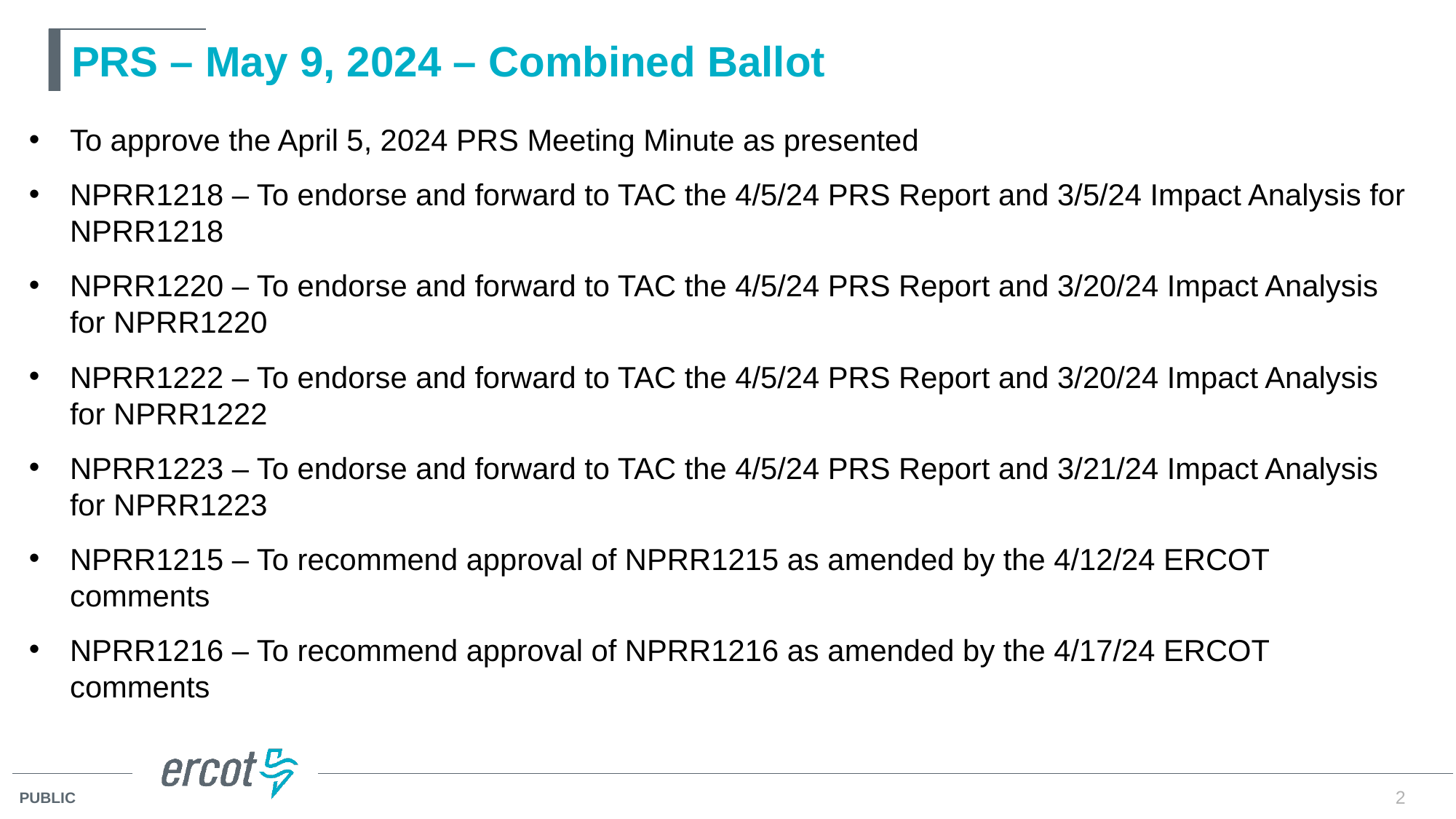

# PRS – May 9, 2024 – Combined Ballot
To approve the April 5, 2024 PRS Meeting Minute as presented
NPRR1218 – To endorse and forward to TAC the 4/5/24 PRS Report and 3/5/24 Impact Analysis for NPRR1218
NPRR1220 – To endorse and forward to TAC the 4/5/24 PRS Report and 3/20/24 Impact Analysis for NPRR1220
NPRR1222 – To endorse and forward to TAC the 4/5/24 PRS Report and 3/20/24 Impact Analysis for NPRR1222
NPRR1223 – To endorse and forward to TAC the 4/5/24 PRS Report and 3/21/24 Impact Analysis for NPRR1223
NPRR1215 – To recommend approval of NPRR1215 as amended by the 4/12/24 ERCOT comments
NPRR1216 – To recommend approval of NPRR1216 as amended by the 4/17/24 ERCOT comments
2